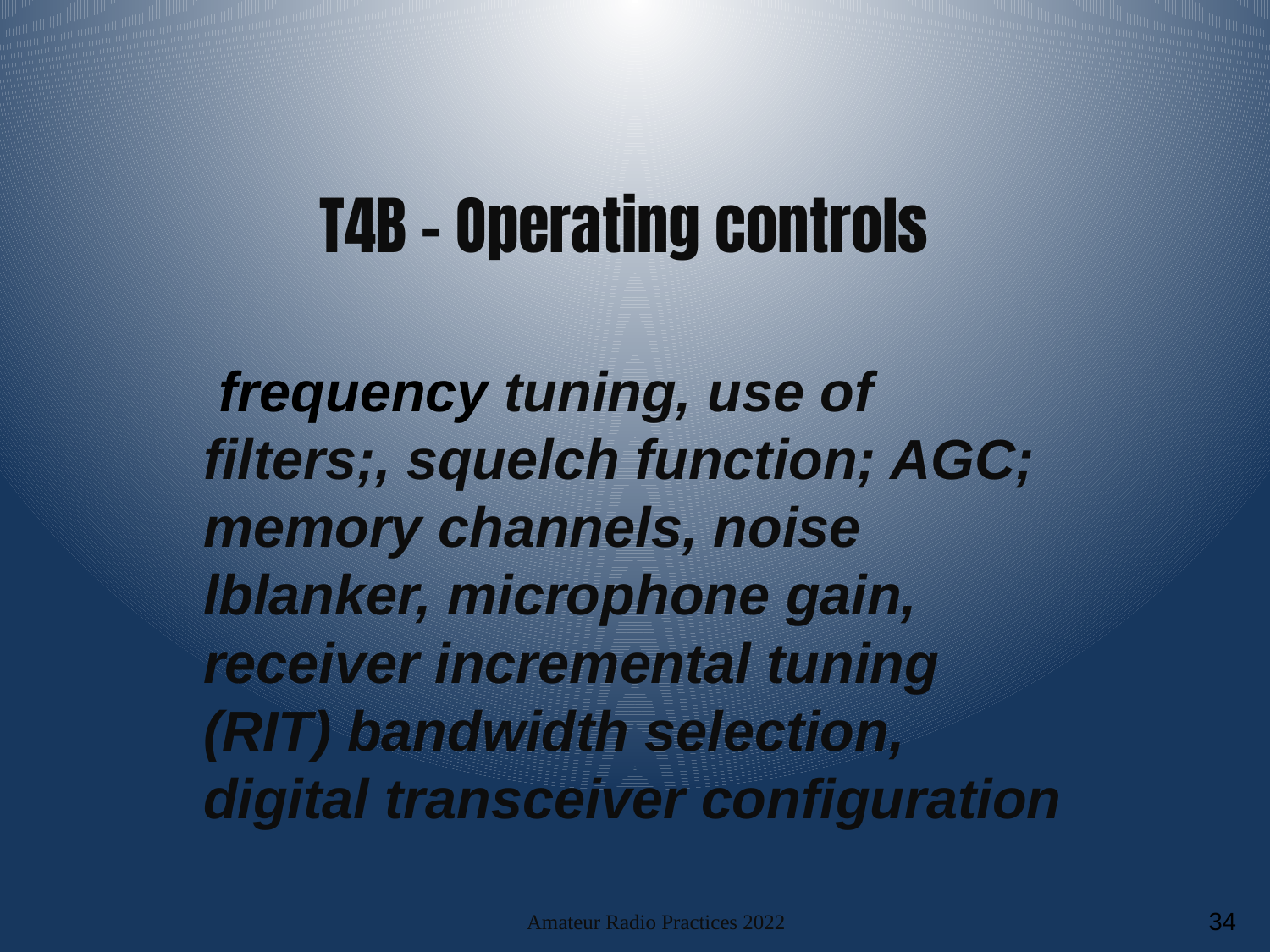

# T4B - Operating controls
 frequency tuning, use of filters;, squelch function; AGC; memory channels, noise lblanker, microphone gain, receiver incremental tuning (RIT) bandwidth selection, digital transceiver configuration
Amateur Radio Practices 2022
34